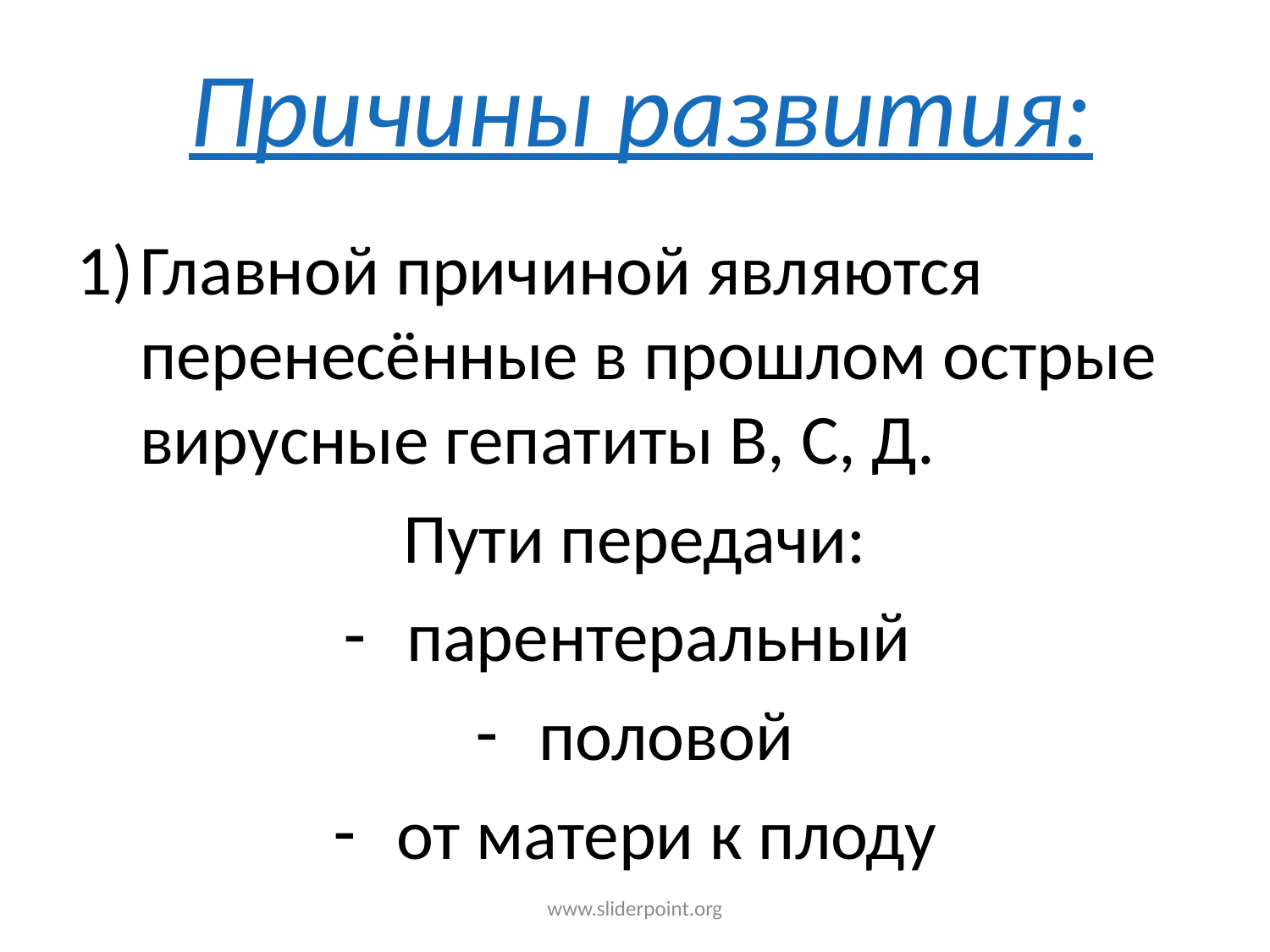

# Причины развития:
Главной причиной являются перенесённые в прошлом острые вирусные гепатиты В, С, Д.
Пути передачи:
парентеральный
половой
от матери к плоду

www.sliderpoint.org